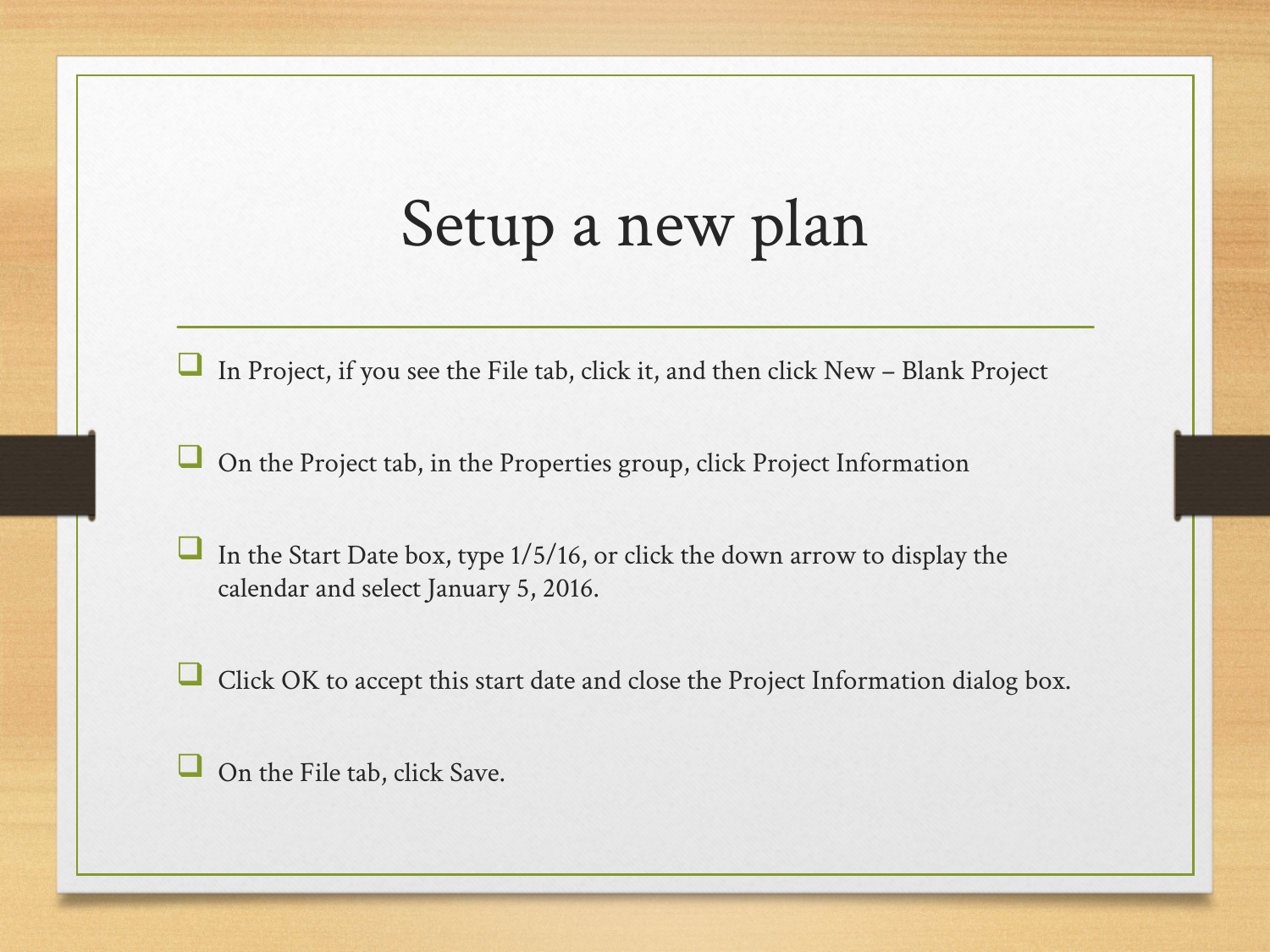

# Setup a new plan
In Project, if you see the File tab, click it, and then click New – Blank Project

On the Project tab, in the Properties group, click Project Information

In the Start Date box, type 1/5/16, or click the down arrow to display the calendar and select January 5, 2016.

Click OK to accept this start date and close the Project Information dialog box.

On the File tab, click Save.